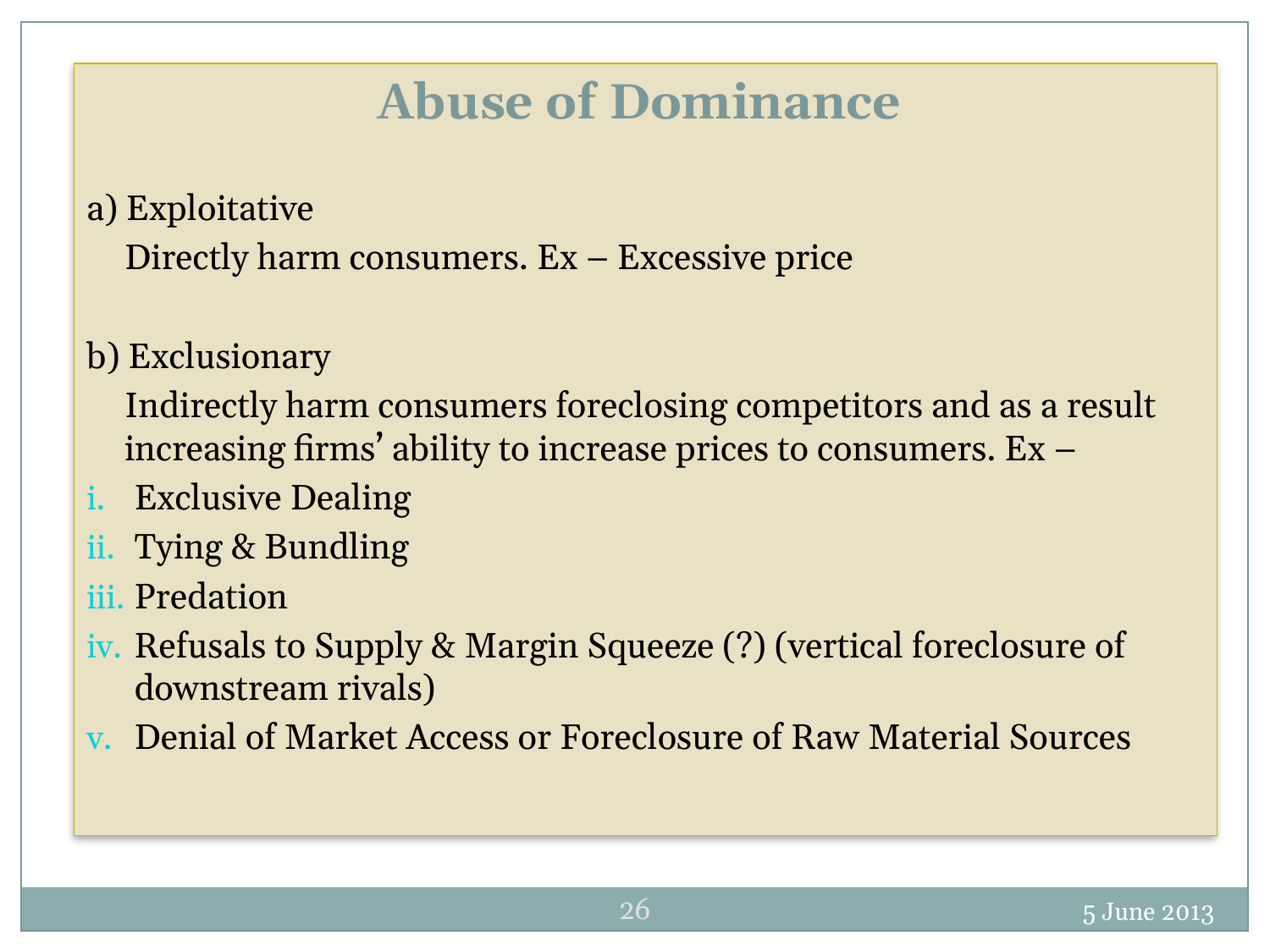

Abuse of Dominance

a) Exploitative
	Directly harm consumers. Ex – Excessive price

b) Exclusionary
	Indirectly harm consumers foreclosing competitors and as a result increasing firms’ ability to increase prices to consumers. Ex –
Exclusive Dealing
Tying & Bundling
Predation
Refusals to Supply & Margin Squeeze (?) (vertical foreclosure of downstream rivals)
Denial of Market Access or Foreclosure of Raw Material Sources

26
5 June 2013